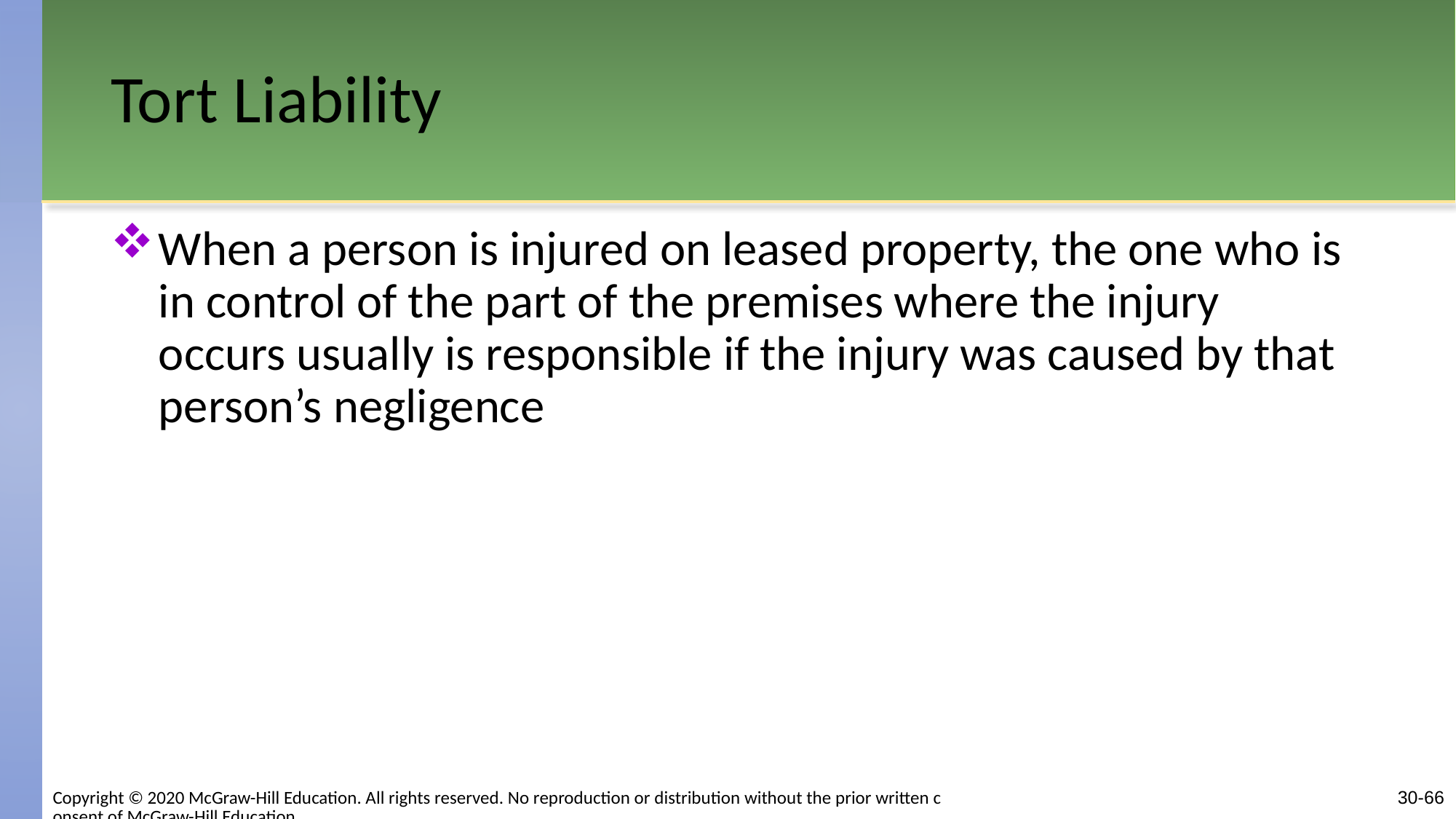

# Tort Liability
When a person is injured on leased property, the one who is in control of the part of the premises where the injury occurs usually is responsible if the injury was caused by that person’s negligence

Copyright © 2020 McGraw-Hill Education. All rights reserved. No reproduction or distribution without the prior written consent of McGraw-Hill Education.
30-66